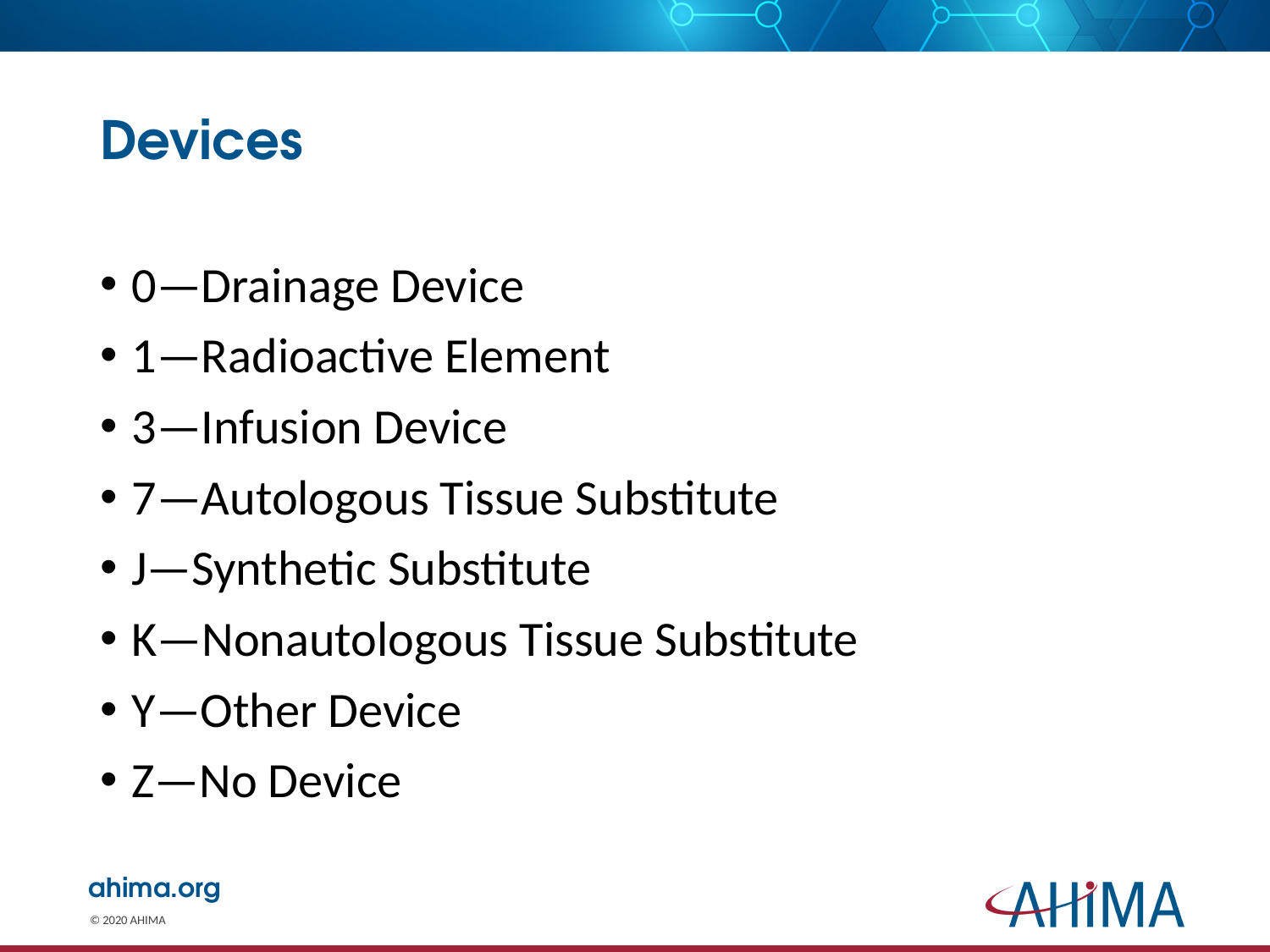

# Devices
0—Drainage Device
1—Radioactive Element
3—Infusion Device
7—Autologous Tissue Substitute
J—Synthetic Substitute
K—Nonautologous Tissue Substitute
Y—Other Device
Z—No Device